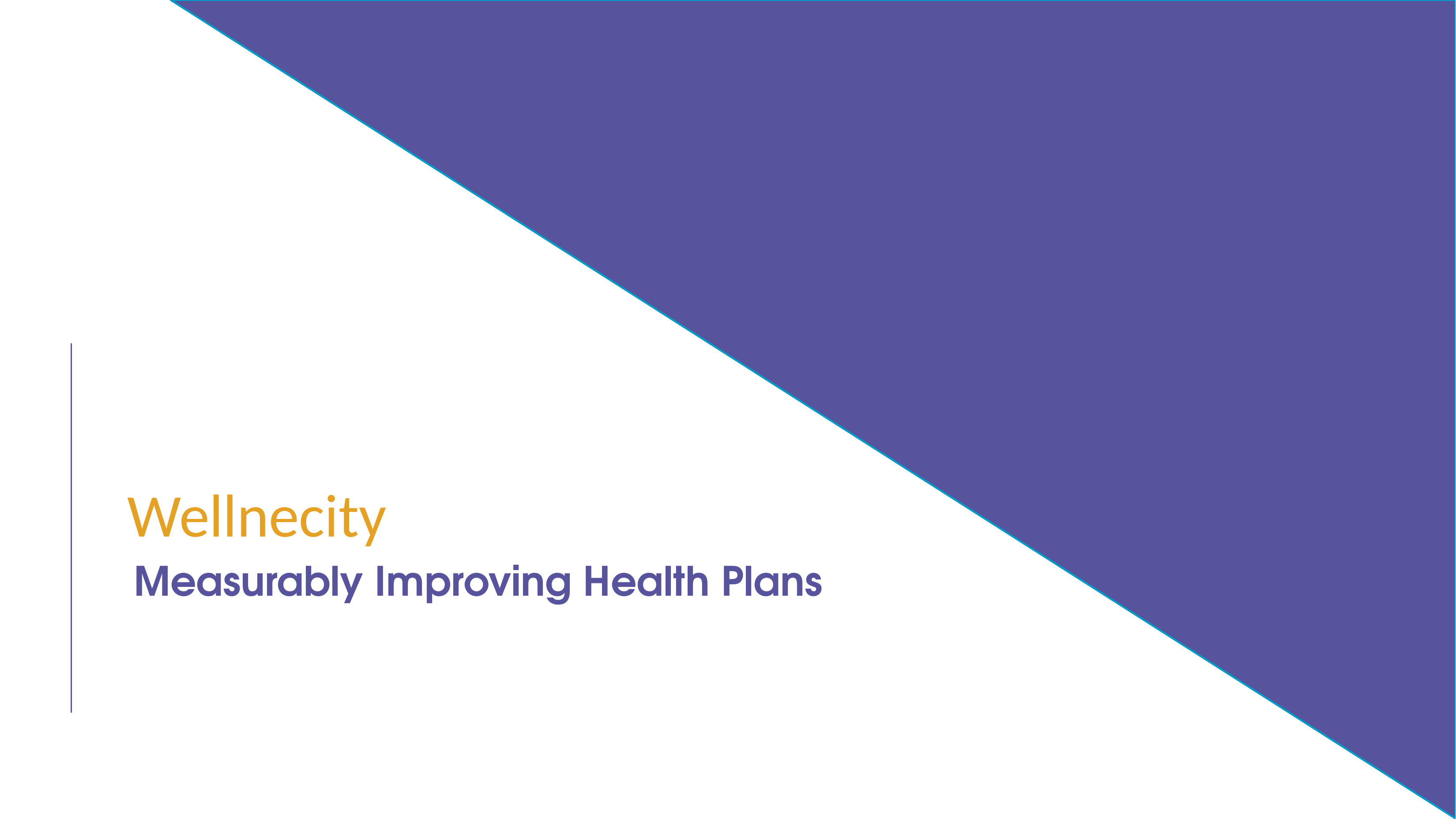

ARC Fertility

Wellnecity
Making Fertility Affordable
Measurably Improving Health Plans